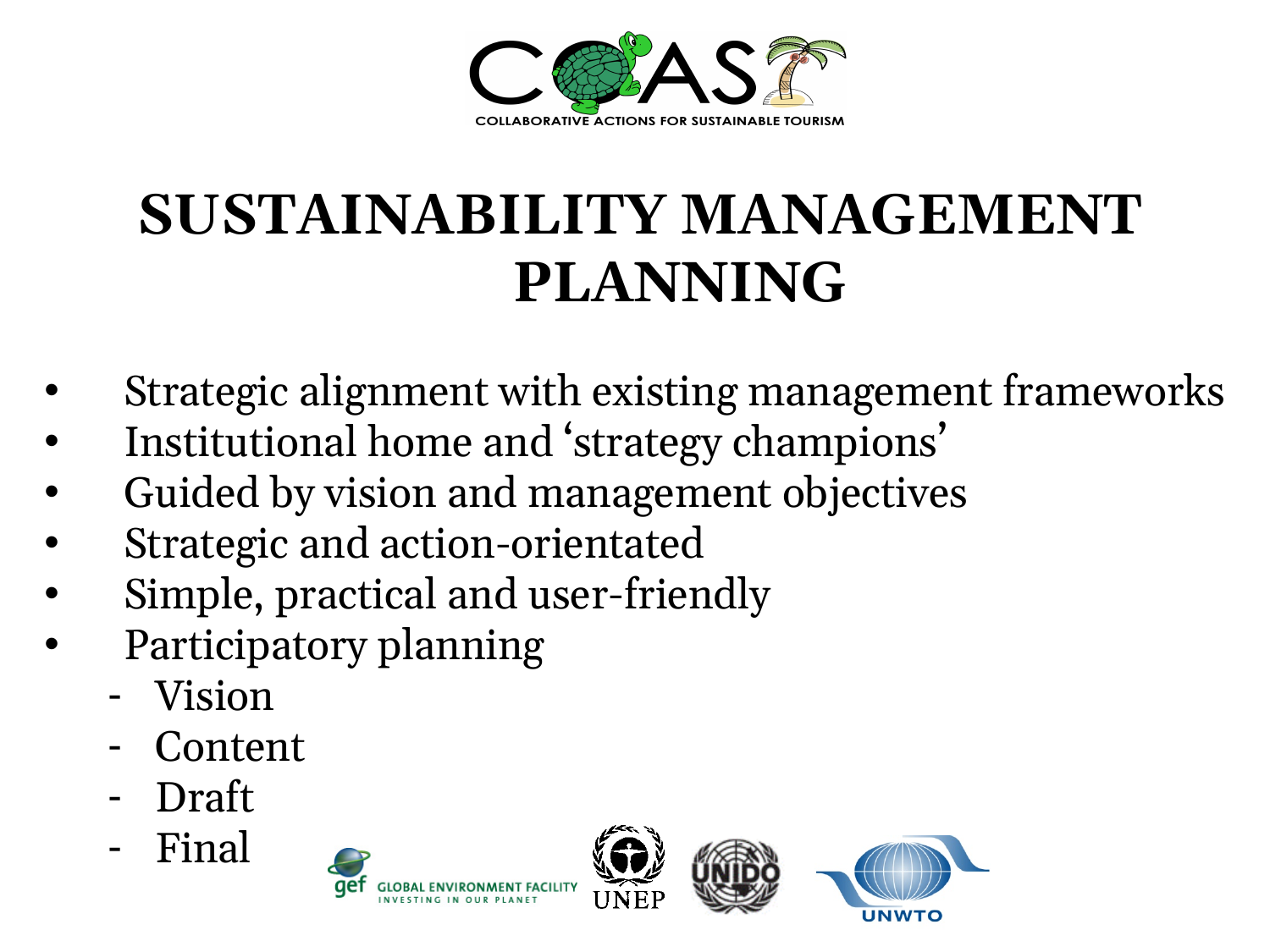

SUSTAINABILITY MANAGEMENT PLANNING

Strategic alignment with existing management frameworks
Institutional home and ‘strategy champions’
Guided by vision and management objectives
Strategic and action-orientated
Simple, practical and user-friendly
Participatory planning
Vision
Content
Draft
Final

#